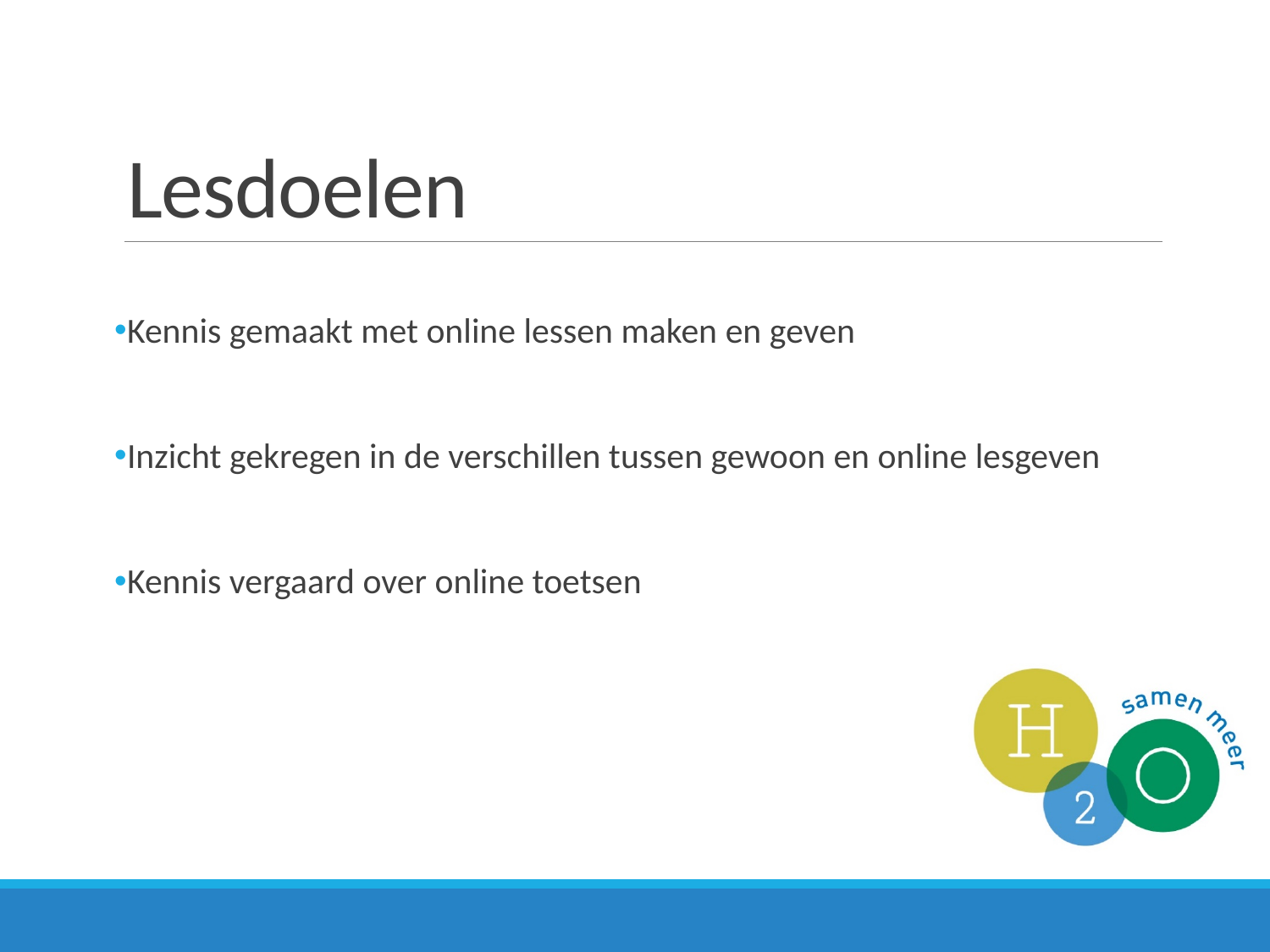

# Lesdoelen
Kennis gemaakt met online lessen maken en geven

Inzicht gekregen in de verschillen tussen gewoon en online lesgeven

Kennis vergaard over online toetsen